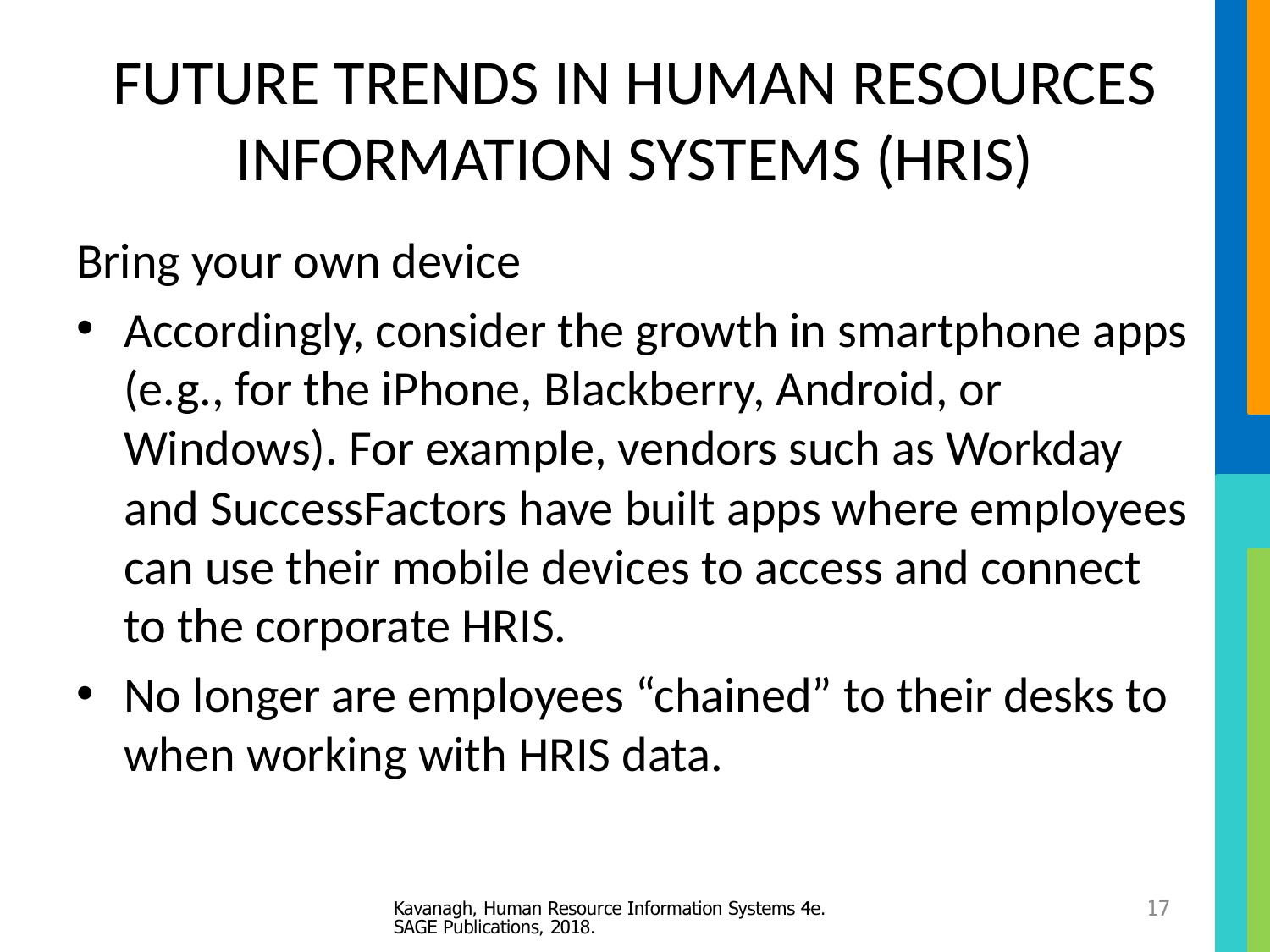

# FUTURE TRENDS IN HUMAN RESOURCES INFORMATION SYSTEMS (HRIS)
Bring your own device
Accordingly, consider the growth in smartphone apps (e.g., for the iPhone, Blackberry, Android, or Windows). For example, vendors such as Workday and SuccessFactors have built apps where employees can use their mobile devices to access and connect to the corporate HRIS.
No longer are employees “chained” to their desks to when working with HRIS data.
Kavanagh, Human Resource Information Systems 4e. SAGE Publications, 2018.
17